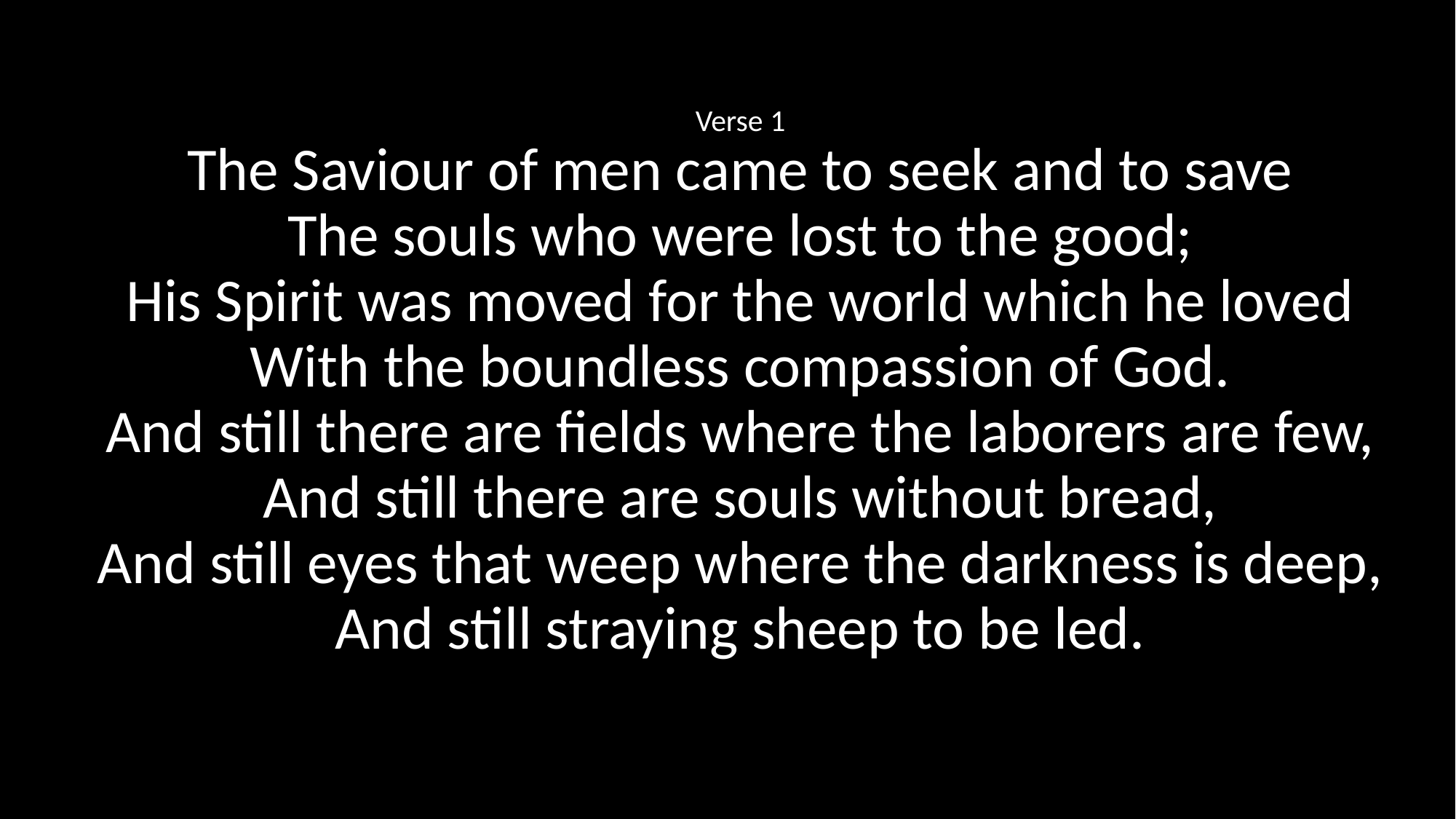

Verse 1
The Saviour of men came to seek and to save
The souls who were lost to the good;
His Spirit was moved for the world which he loved
With the boundless compassion of God.
And still there are fields where the laborers are few,
And still there are souls without bread,
And still eyes that weep where the darkness is deep,
And still straying sheep to be led.